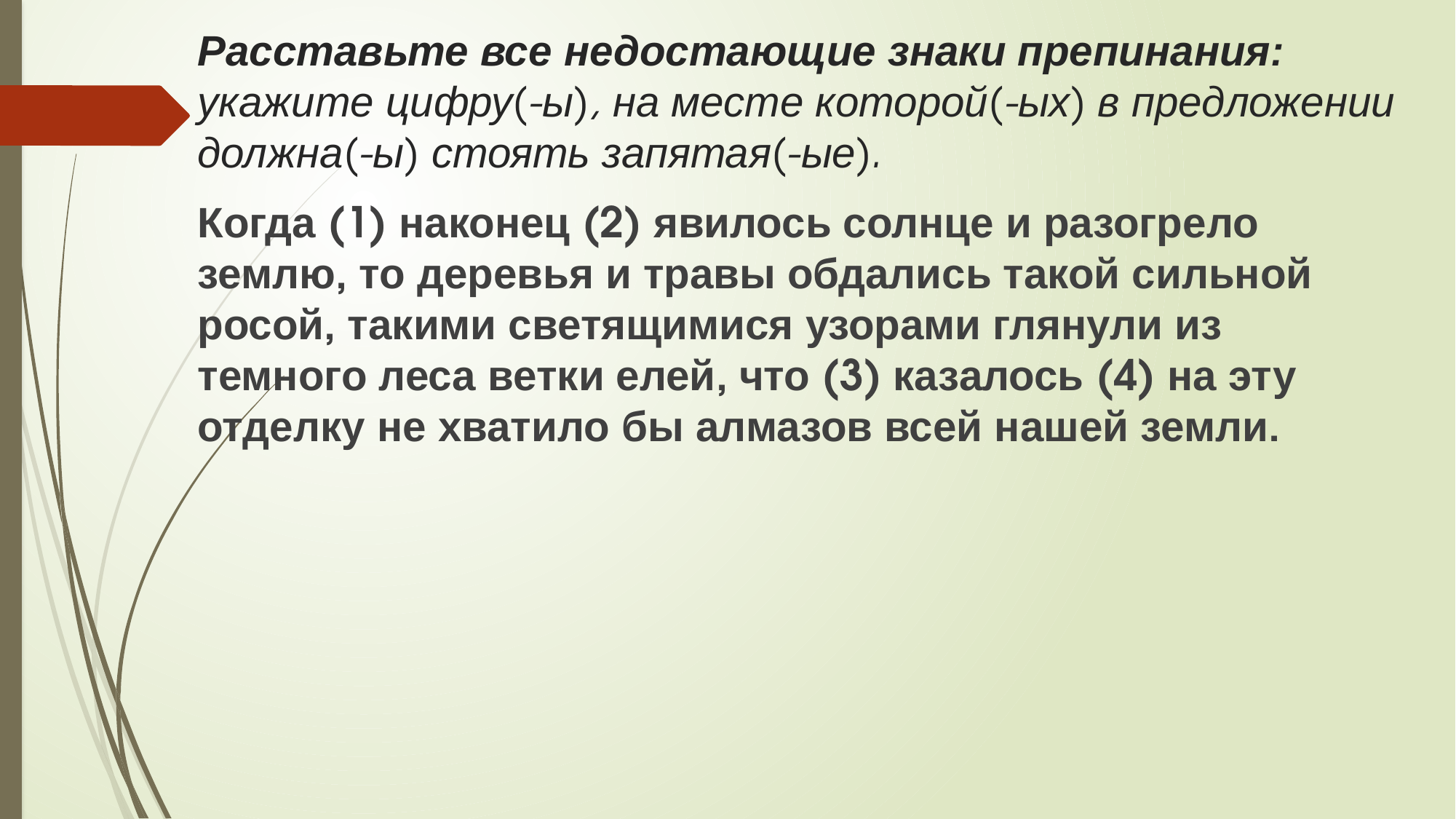

# Расставьте все недостающие знаки препинания: укажите цифру(-ы), на месте которой(-ых) в предложении должна(-ы) стоять запятая(-ые).
Когда (1) наконец (2) явилось солнце и разогрело землю, то деревья и травы обдались такой сильной росой, такими светящимися узорами глянули из темного леса ветки елей, что (3) казалось (4) на эту отделку не хватило бы алмазов всей нашей земли.